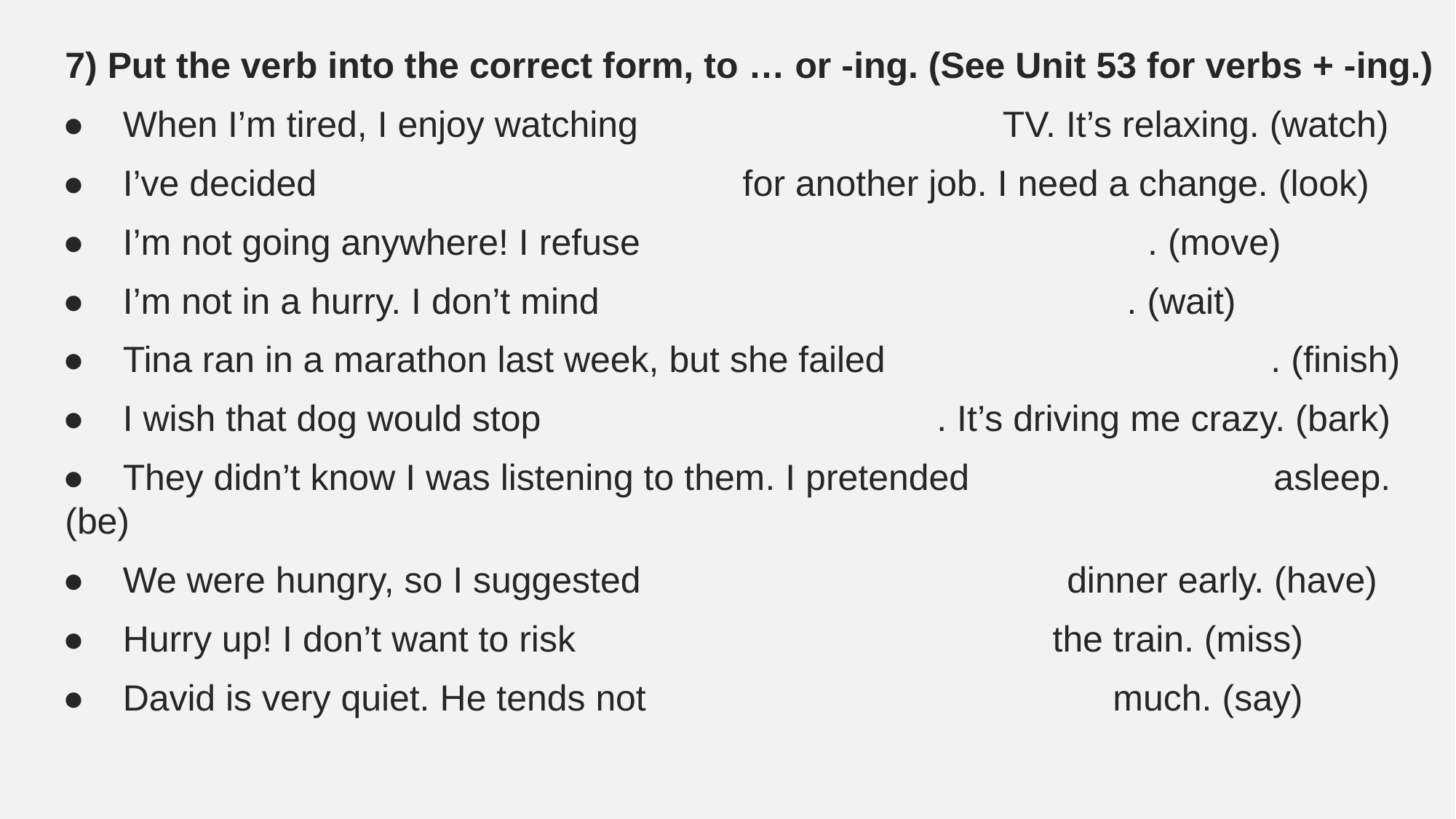

#
7) Put the verb into the correct form, to … or -ing. (See Unit 53 for verbs + -ing.)
⦁    When I’m tired, I enjoy watching                                    TV. It’s relaxing. (watch)
⦁    I’ve decided                                          for another job. I need a change. (look)
⦁    I’m not going anywhere! I refuse                                                  . (move)
⦁    I’m not in a hurry. I don’t mind                                                    . (wait)
⦁    Tina ran in a marathon last week, but she failed                                      . (finish)
⦁    I wish that dog would stop                                       . It’s driving me crazy. (bark)
⦁    They didn’t know I was listening to them. I pretended                              asleep. (be)
⦁    We were hungry, so I suggested                                          dinner early. (have)
⦁    Hurry up! I don’t want to risk                                               the train. (miss)
⦁    David is very quiet. He tends not                                              much. (say)